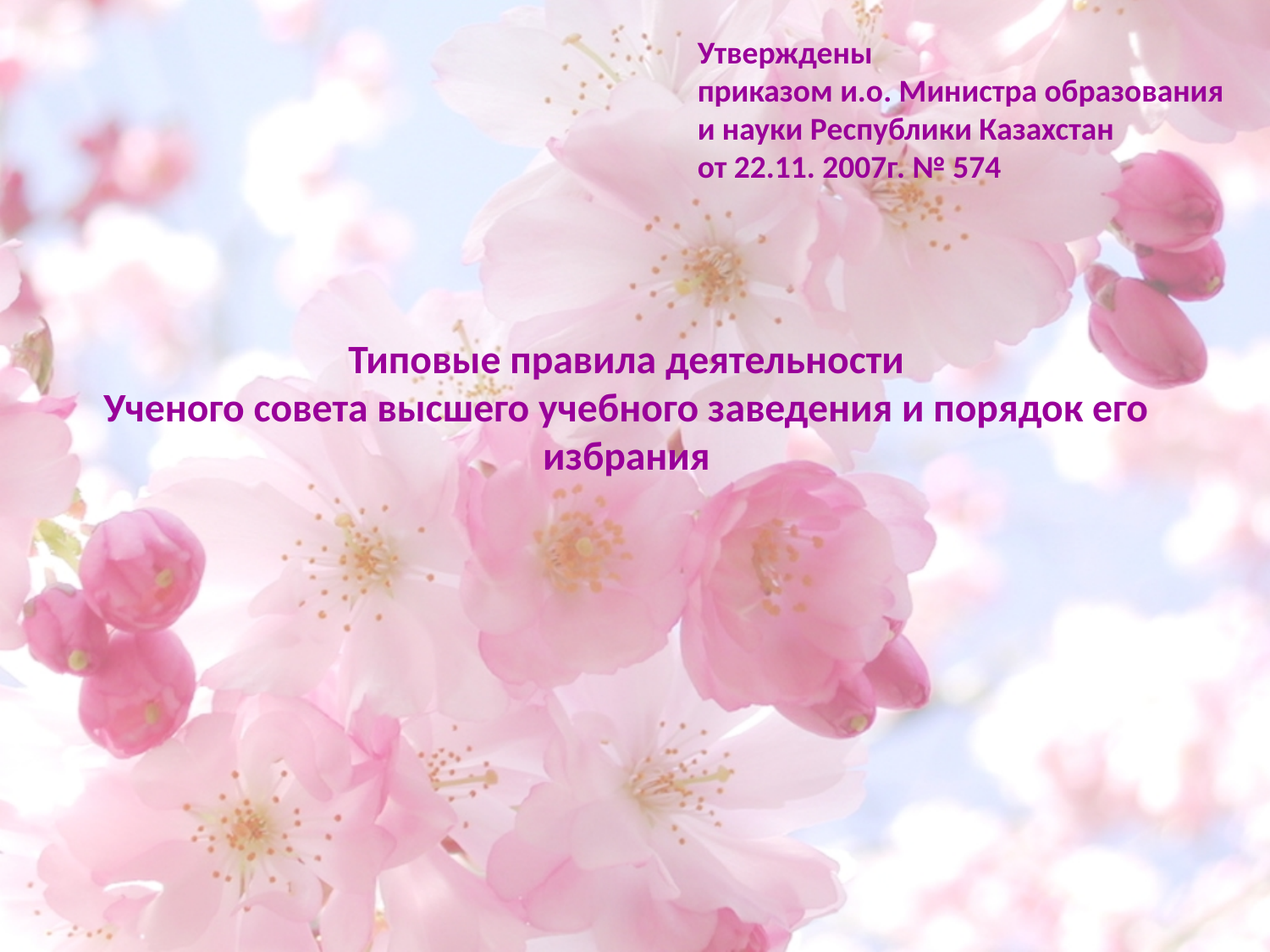

Утверждены
приказом и.о. Министра образования
и науки Республики Казахстан
от 22.11. 2007г. № 574
# Типовые правила деятельности Ученого совета высшего учебного заведения и порядок его избрания